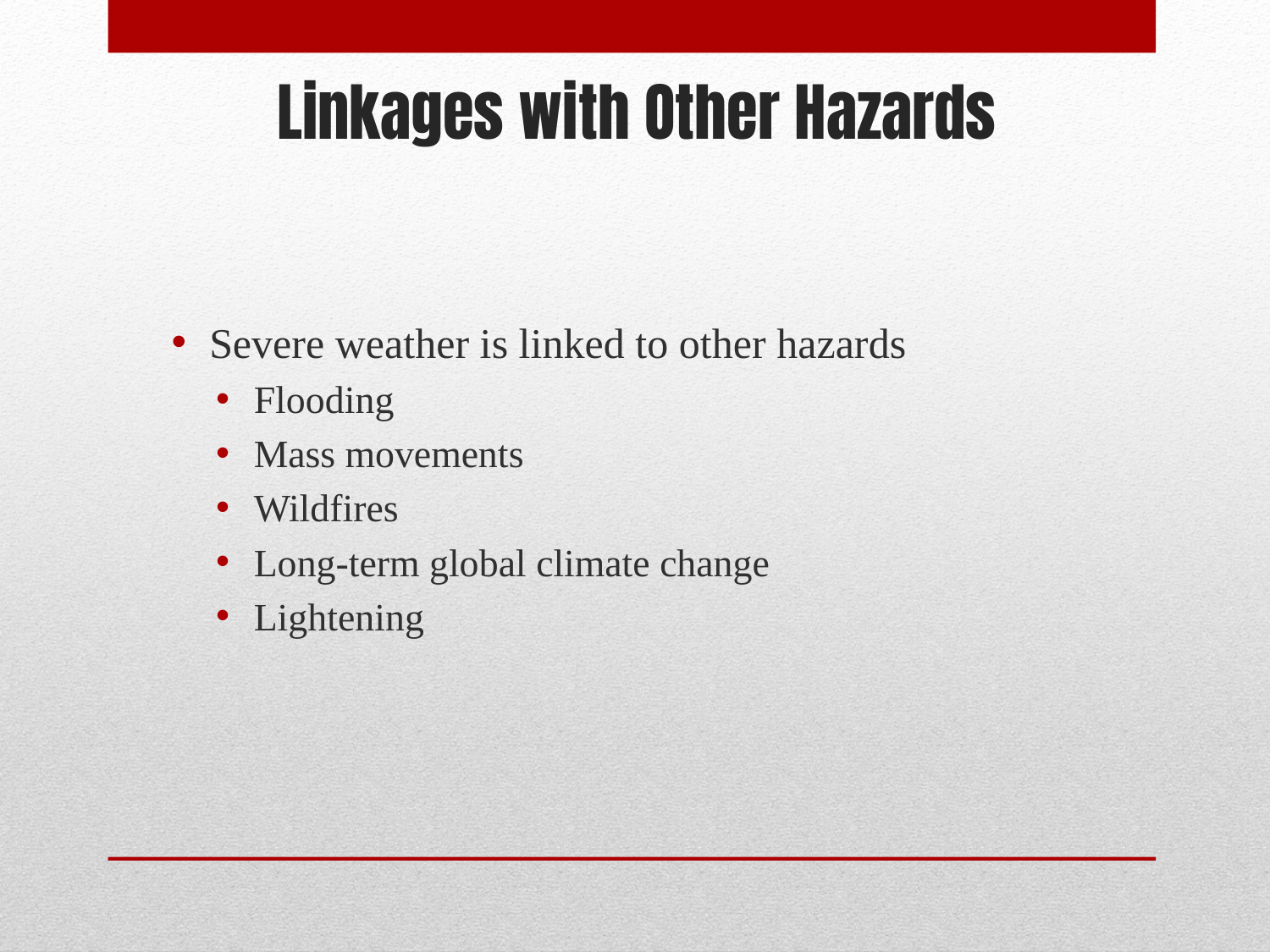

Linkages with Other Hazards
Severe weather is linked to other hazards
Flooding
Mass movements
Wildfires
Long-term global climate change
Lightening